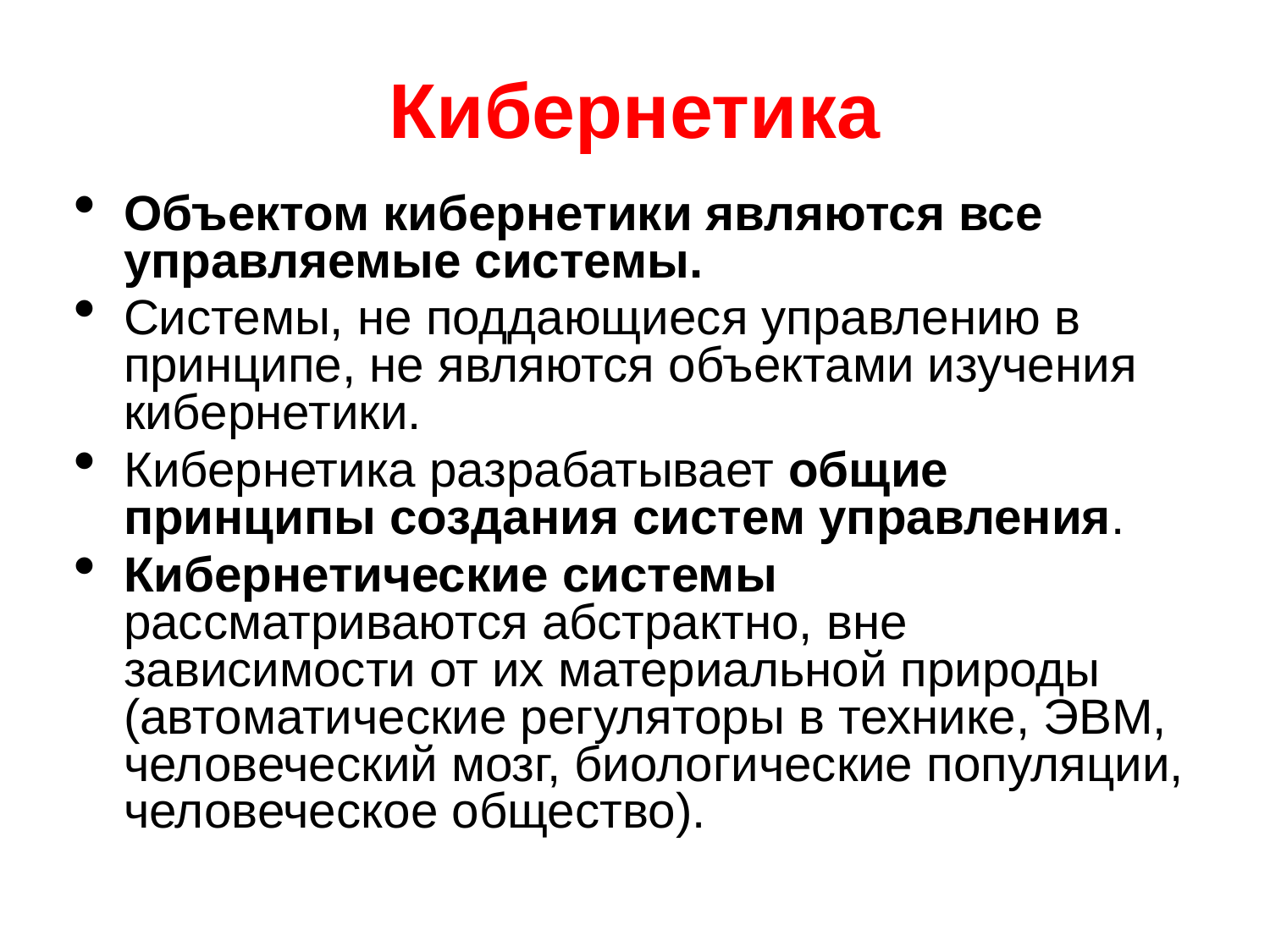

Кибернетика
Объектом кибернетики являются все управляемые системы.
Системы, не поддающиеся управлению в принципе, не являются объектами изучения кибернетики.
Кибернетика разрабатывает общие принципы создания систем управления.
Кибернетические системы рассматриваются абстрактно, вне зависимости от их материальной природы (автоматические регуляторы в технике, ЭВМ, человеческий мозг, биологические популяции, человеческое общество).